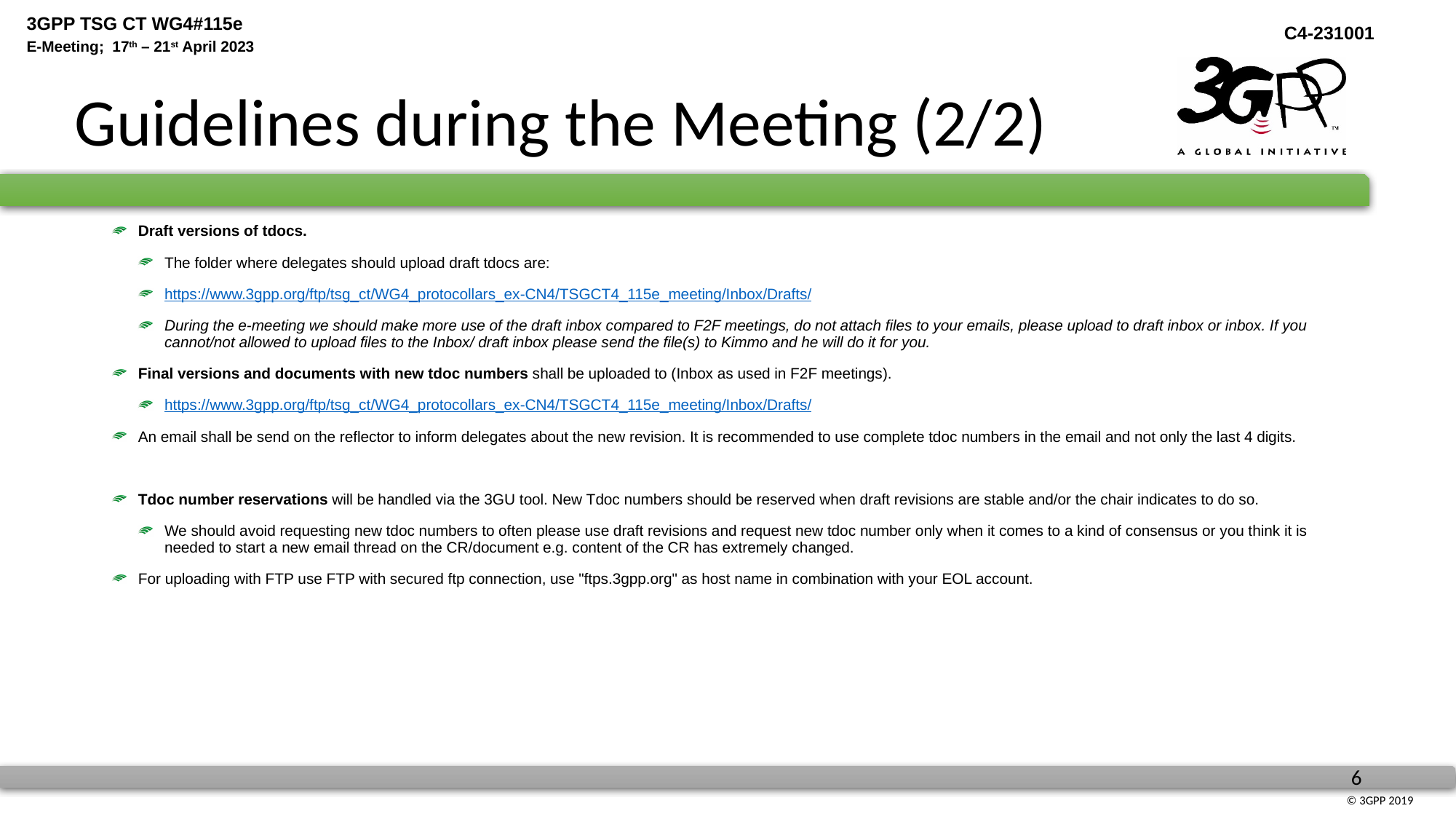

# Guidelines during the Meeting (2/2)
Draft versions of tdocs.
The folder where delegates should upload draft tdocs are:
https://www.3gpp.org/ftp/tsg_ct/WG4_protocollars_ex-CN4/TSGCT4_115e_meeting/Inbox/Drafts/
During the e-meeting we should make more use of the draft inbox compared to F2F meetings, do not attach files to your emails, please upload to draft inbox or inbox. If you cannot/not allowed to upload files to the Inbox/ draft inbox please send the file(s) to Kimmo and he will do it for you.
Final versions and documents with new tdoc numbers shall be uploaded to (Inbox as used in F2F meetings).
https://www.3gpp.org/ftp/tsg_ct/WG4_protocollars_ex-CN4/TSGCT4_115e_meeting/Inbox/Drafts/
An email shall be send on the reflector to inform delegates about the new revision. It is recommended to use complete tdoc numbers in the email and not only the last 4 digits.

Tdoc number reservations will be handled via the 3GU tool. New Tdoc numbers should be reserved when draft revisions are stable and/or the chair indicates to do so.
We should avoid requesting new tdoc numbers to often please use draft revisions and request new tdoc number only when it comes to a kind of consensus or you think it is needed to start a new email thread on the CR/document e.g. content of the CR has extremely changed.
For uploading with FTP use FTP with secured ftp connection, use "ftps.3gpp.org" as host name in combination with your EOL account.